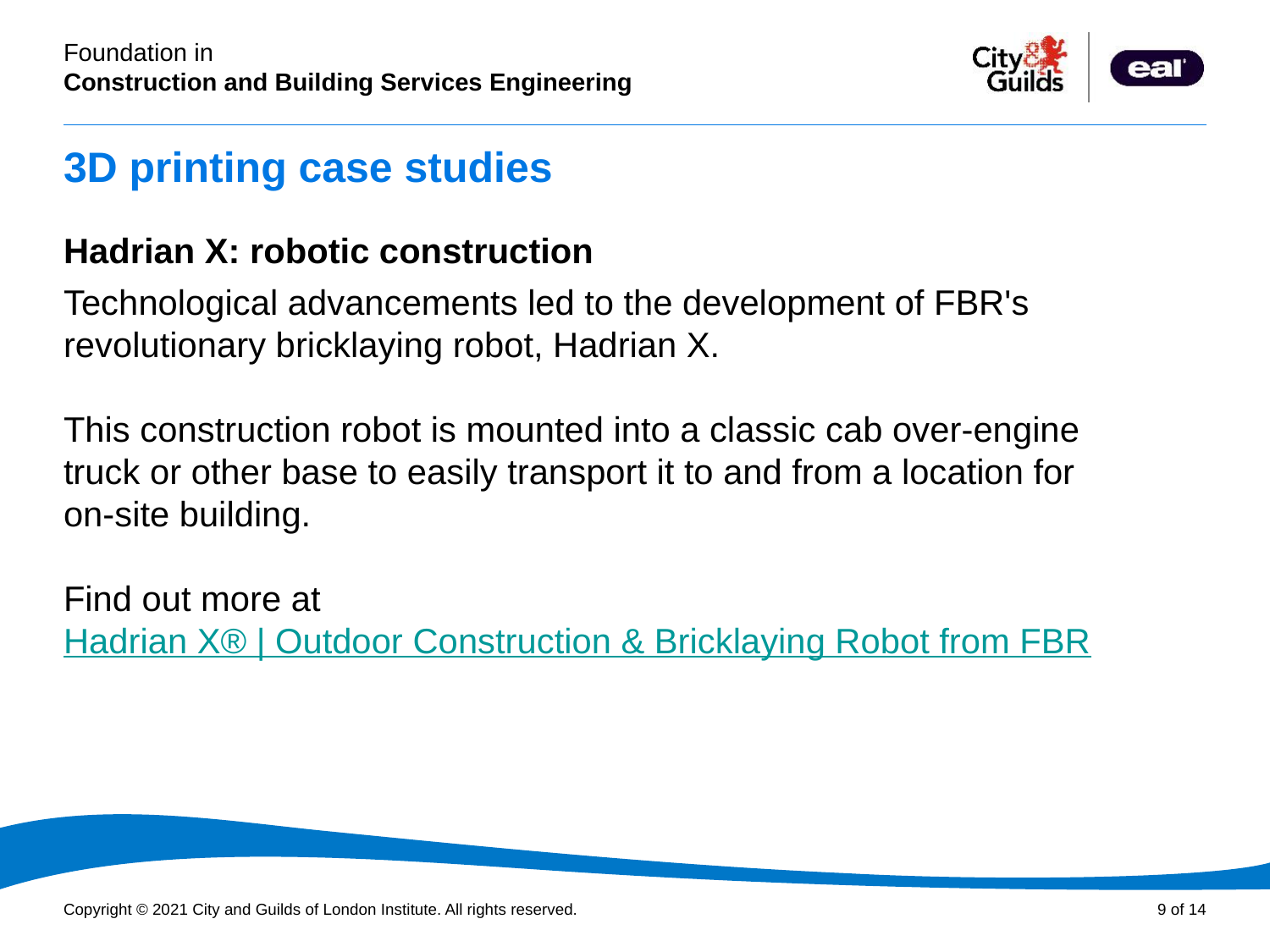

# 3D printing case studies
Hadrian X: robotic construction
Technological advancements led to the development of FBR's revolutionary bricklaying robot, Hadrian X.

This construction robot is mounted into a classic cab over-engine truck or other base to easily transport it to and from a location for on-site building.

Find out more at Hadrian X® | Outdoor Construction & Bricklaying Robot from FBR